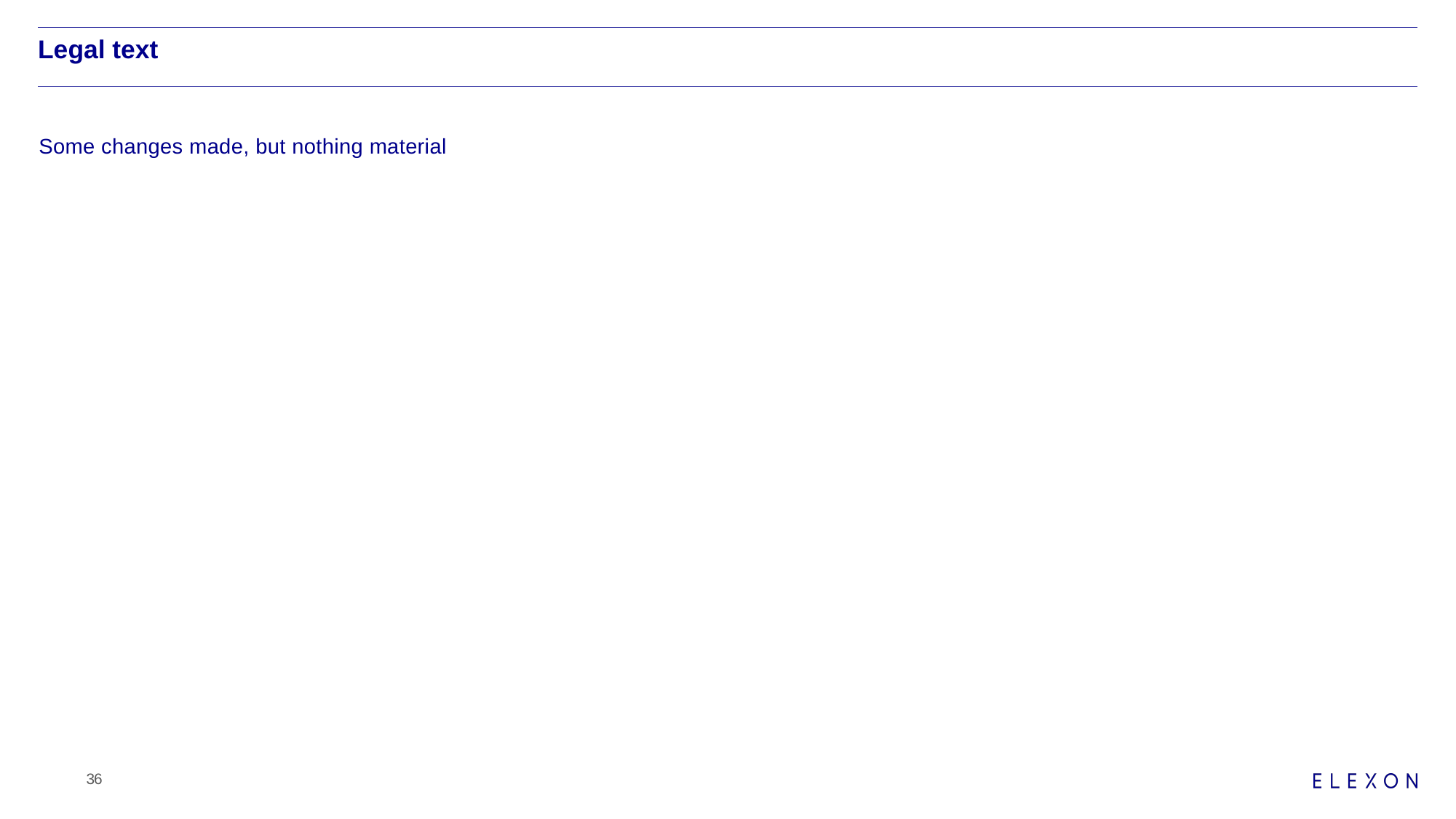

# Legal text
Some changes made, but nothing material
36